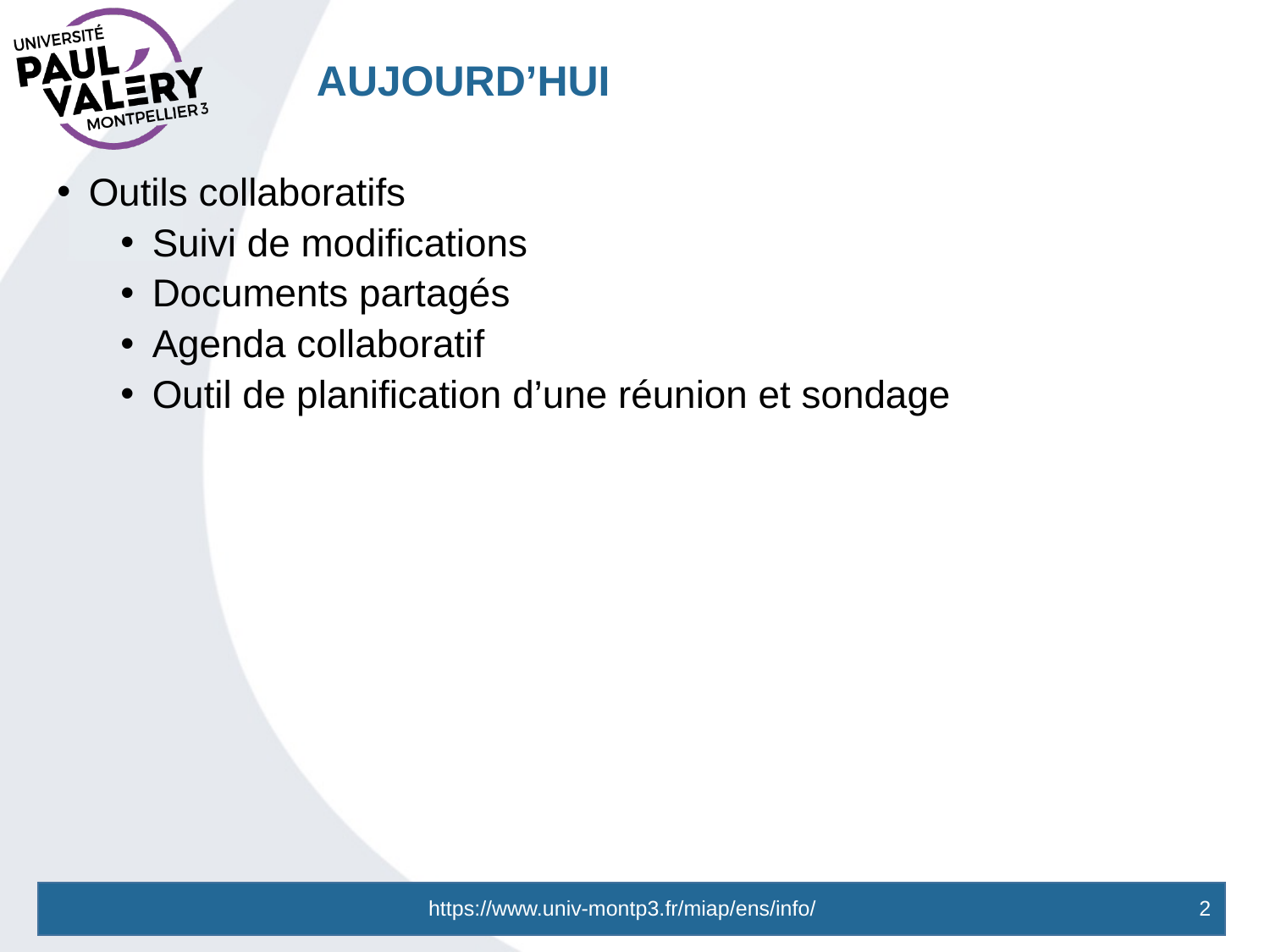

# AujouRd’hui
Outils collaboratifs
Suivi de modifications
Documents partagés
Agenda collaboratif
Outil de planification d’une réunion et sondage
https://www.univ-montp3.fr/miap/ens/info/
2